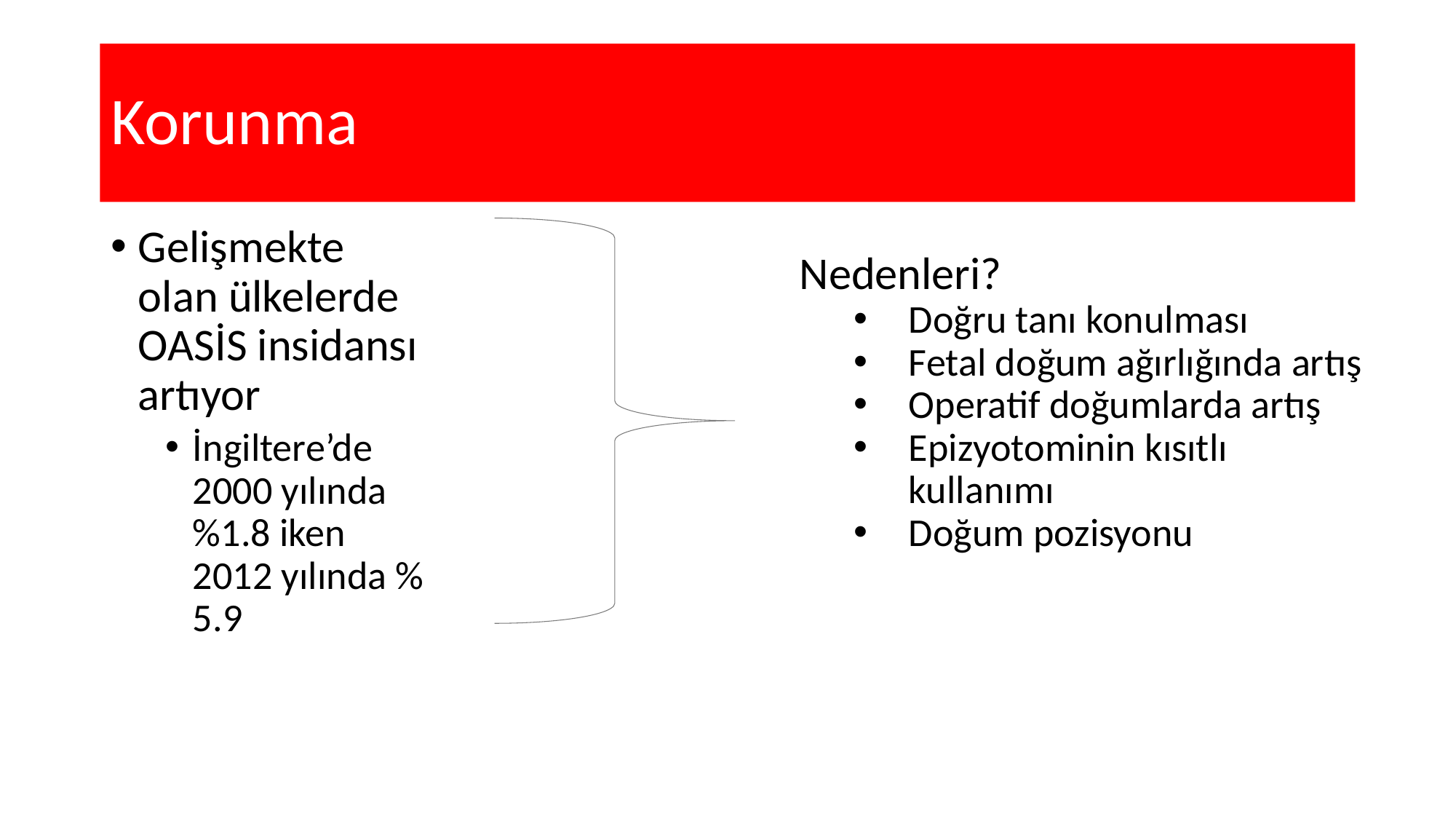

# Korunma
Gelişmekte olan ülkelerde OASİS insidansı artıyor
İngiltere’de 2000 yılında %1.8 iken 2012 yılında % 5.9

Nedenleri?
Doğru tanı konulması
Fetal doğum ağırlığında artış
Operatif doğumlarda artış
Epizyotominin kısıtlı kullanımı
Doğum pozisyonu